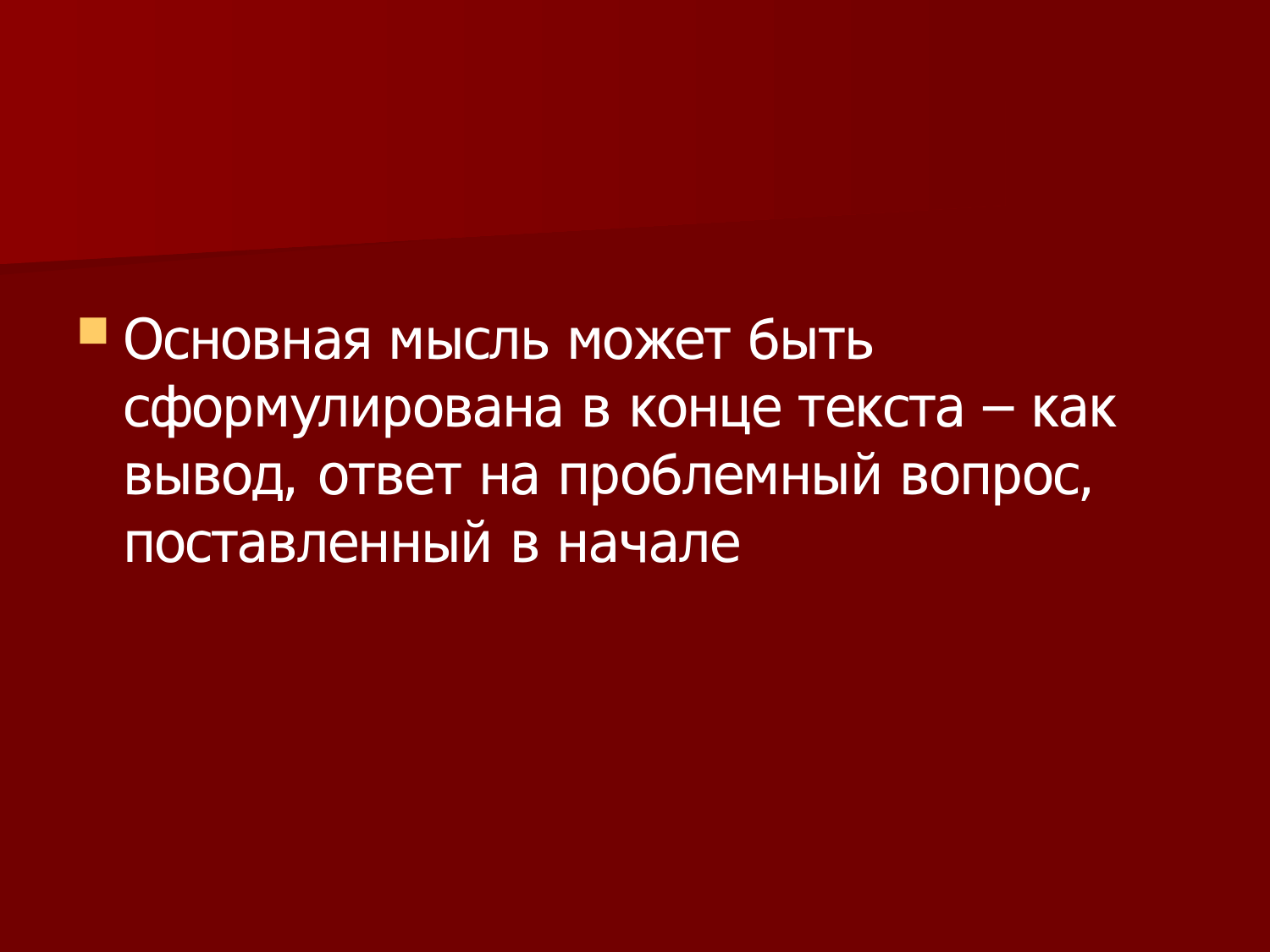

#
Основная мысль может быть сформулирована в конце текста – как вывод, ответ на проблемный вопрос, поставленный в начале